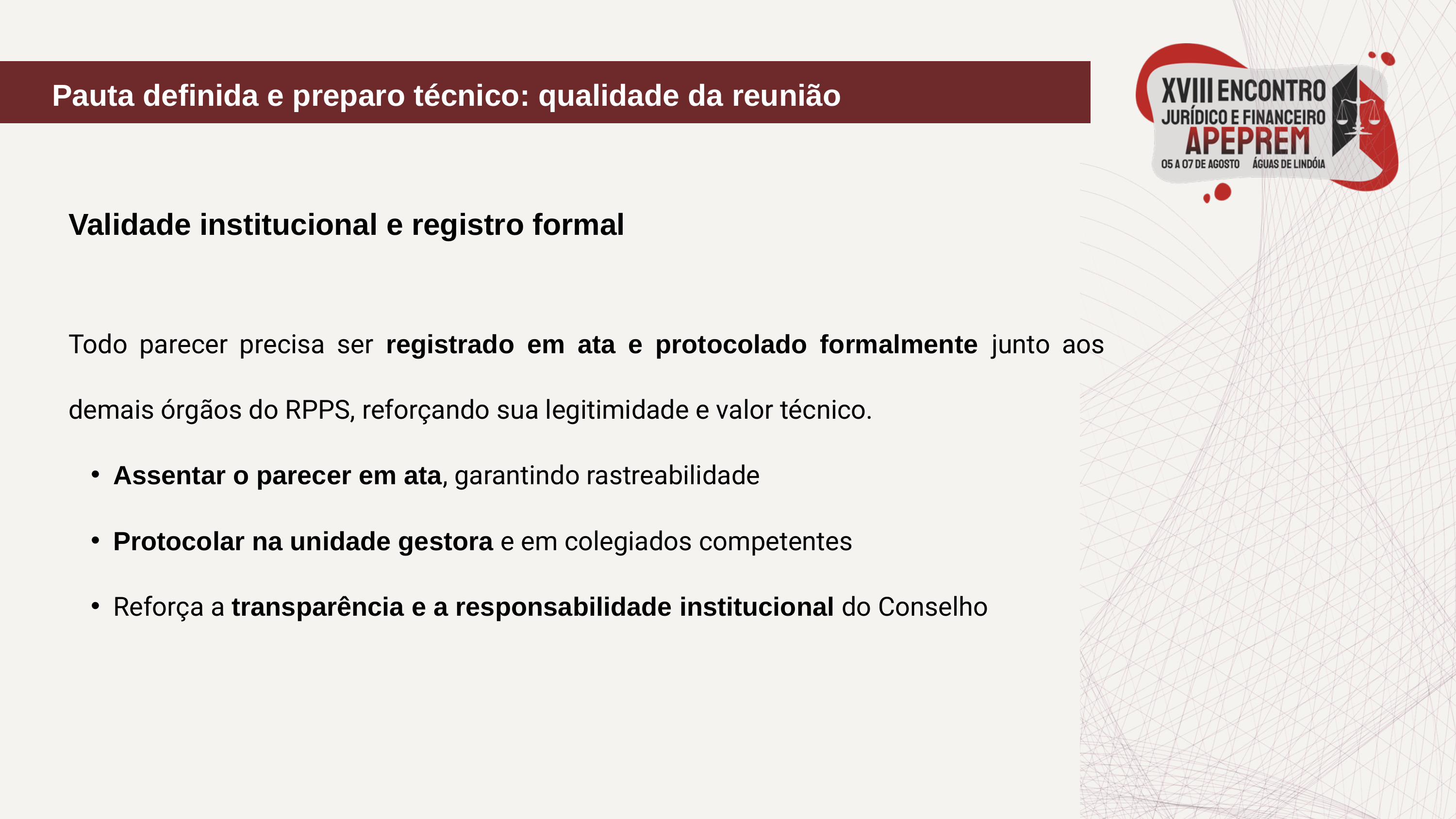

Pauta definida e preparo técnico: qualidade da reunião
Validade institucional e registro formal
Todo parecer precisa ser registrado em ata e protocolado formalmente junto aos demais órgãos do RPPS, reforçando sua legitimidade e valor técnico.
Assentar o parecer em ata, garantindo rastreabilidade
Protocolar na unidade gestora e em colegiados competentes
Reforça a transparência e a responsabilidade institucional do Conselho